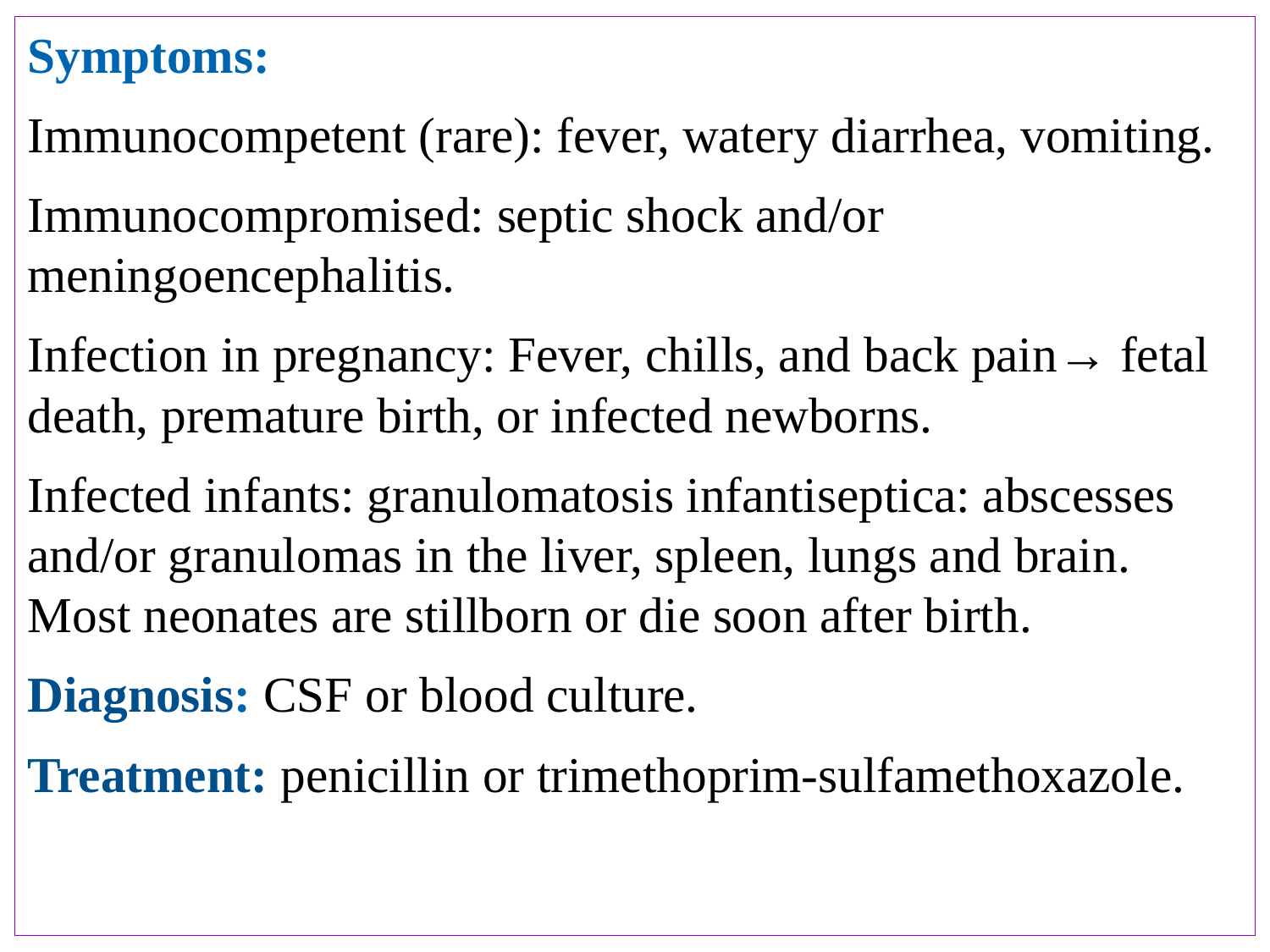

Symptoms:
Immunocompetent (rare): fever, watery diarrhea, vomiting.
Immunocompromised: septic shock and/or meningoencephalitis.
Infection in pregnancy: Fever, chills, and back pain→ fetal death, premature birth, or infected newborns.
Infected infants: granulomatosis infantiseptica: abscesses and/or granulomas in the liver, spleen, lungs and brain. Most neonates are stillborn or die soon after birth.
Diagnosis: CSF or blood culture.
Treatment: penicillin or trimethoprim-sulfamethoxazole.